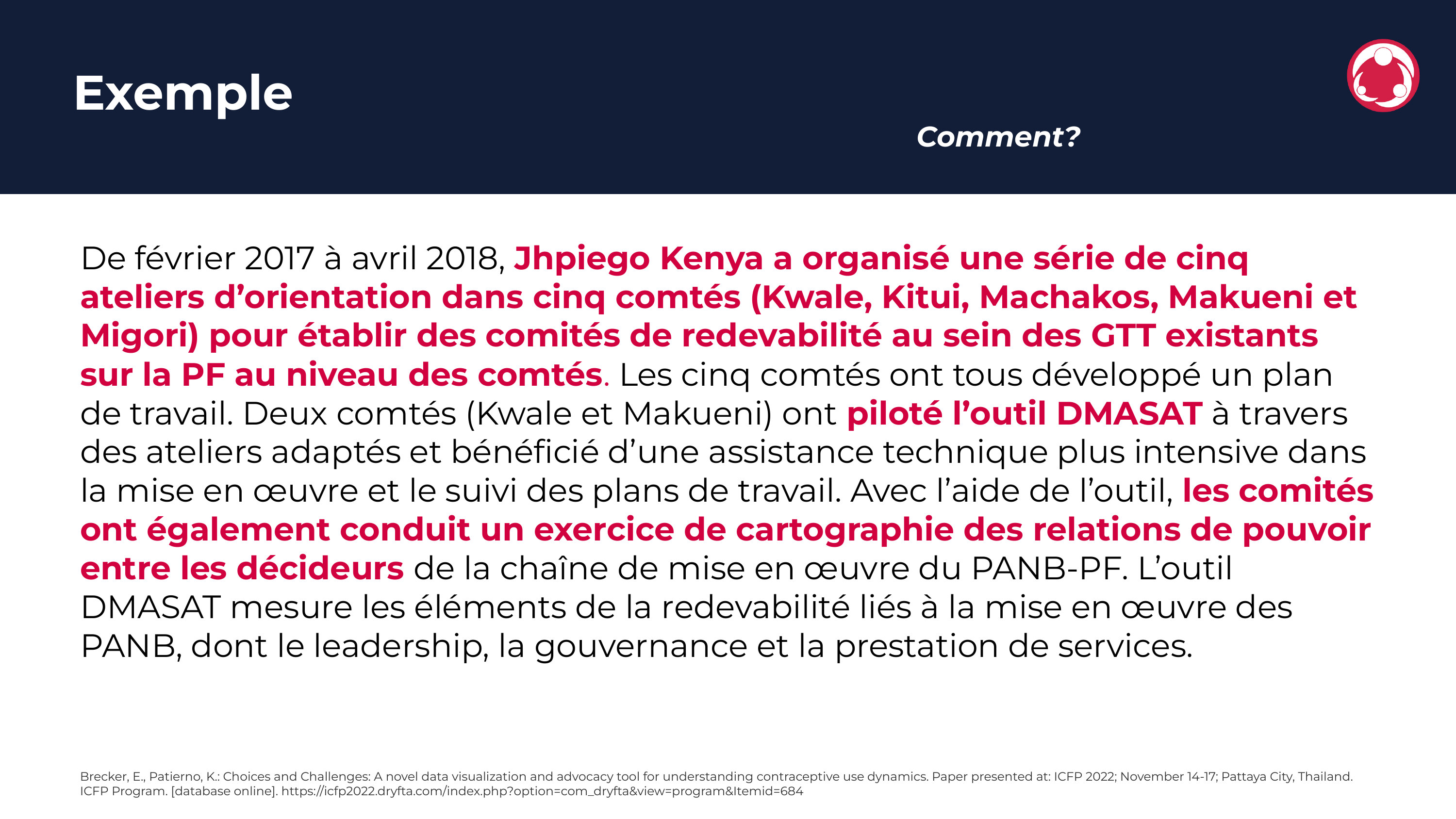

Exemple
Comment?
De février 2017 à avril 2018, Jhpiego Kenya a organisé une série de cinq ateliers d’orientation dans cinq comtés (Kwale, Kitui, Machakos, Makueni et Migori) pour établir des comités de redevabilité au sein des GTT existants sur la PF au niveau des comtés. Les cinq comtés ont tous développé un plan de travail. Deux comtés (Kwale et Makueni) ont piloté l’outil DMASAT à travers des ateliers adaptés et bénéficié d’une assistance technique plus intensive dans la mise en œuvre et le suivi des plans de travail. Avec l’aide de l’outil, les comités ont également conduit un exercice de cartographie des relations de pouvoir entre les décideurs de la chaîne de mise en œuvre du PANB-PF. L’outil DMASAT mesure les éléments de la redevabilité liés à la mise en œuvre des PANB, dont le leadership, la gouvernance et la prestation de services.
Brecker, E., Patierno, K.: Choices and Challenges: A novel data visualization and advocacy tool for understanding contraceptive use dynamics. Paper presented at: ICFP 2022; November 14-17; Pattaya City, Thailand. ICFP Program. [database online]. https://icfp2022.dryfta.com/index.php?option=com_dryfta&view=program&Itemid=684